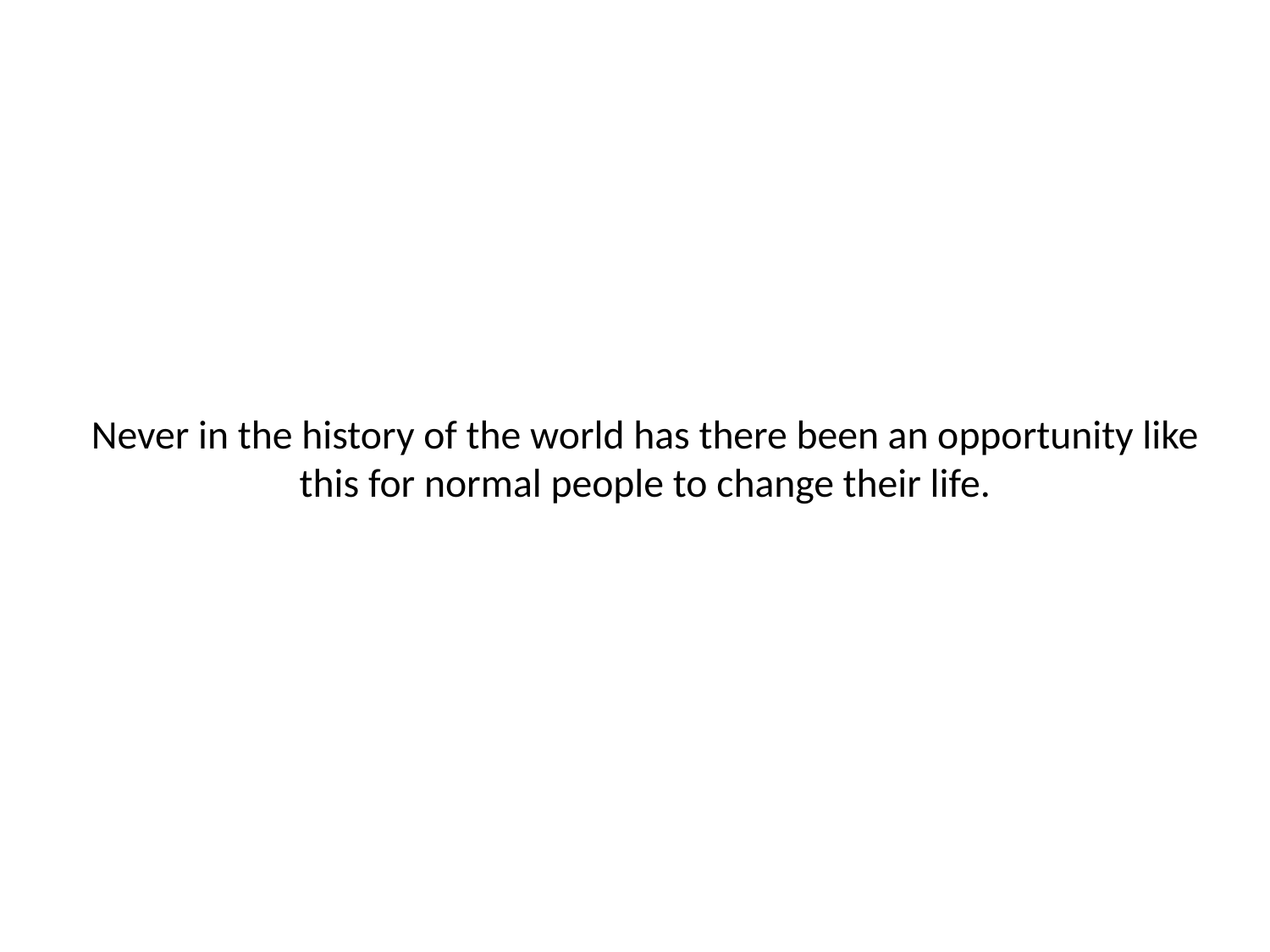

# Never in the history of the world has there been an opportunity like this for normal people to change their life.